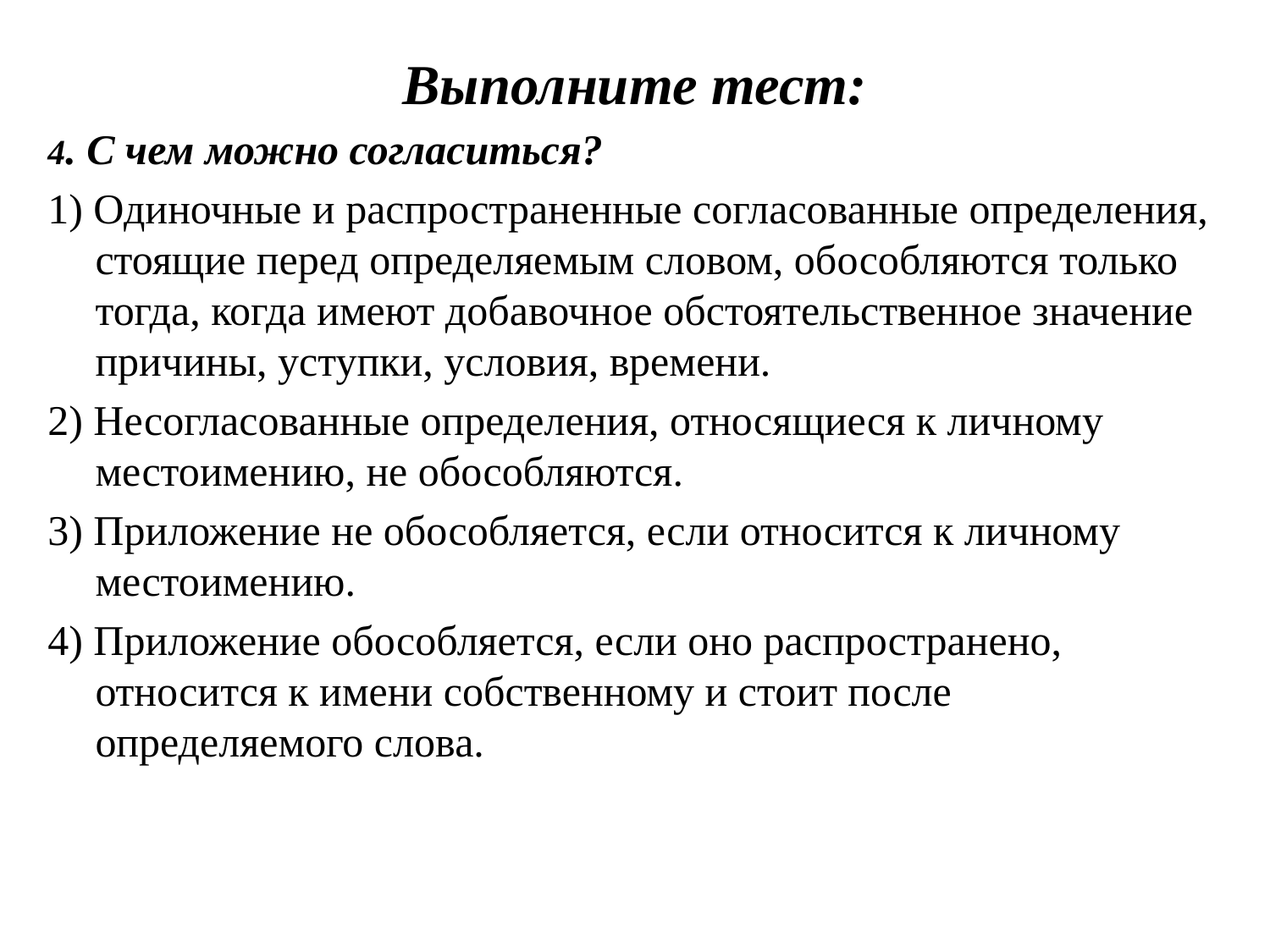

# Выполните тест:
4. С чем можно согласиться?
1) Одиночные и распространенные согласованные определения, стоящие перед определяемым словом, обособляются только тогда, когда имеют добавочное обстоятельственное значение причины, уступки, условия, времени.
2) Несогласованные определения, относящиеся к личному местоимению, не обособляются.
3) Приложение не обособляется, если относится к личному местоимению.
4) Приложение обособляется, если оно распространено, относится к имени собственному и стоит после определяемого слова.